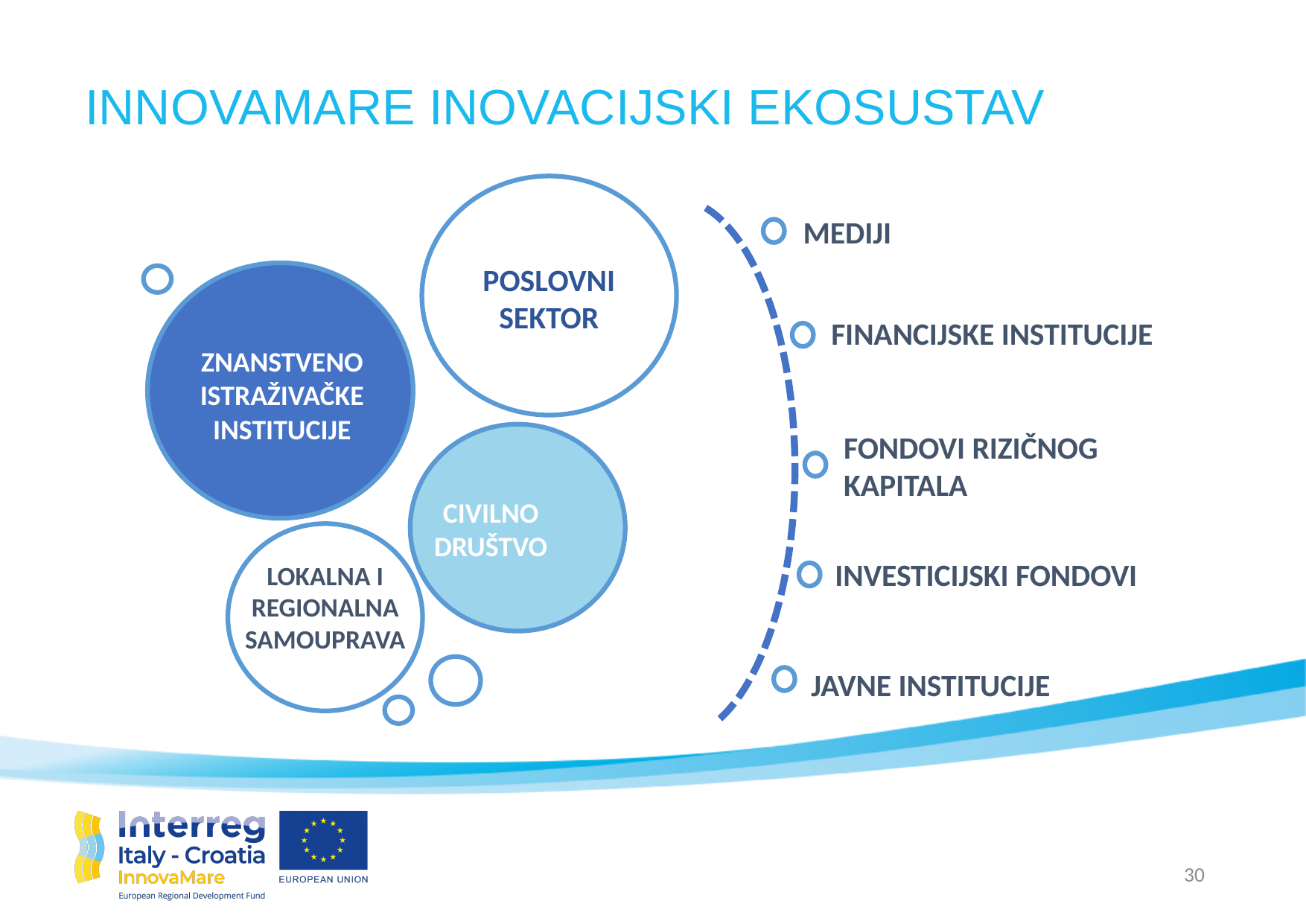

# INNOVAMARE INOVACIJSKI EKOSUSTAV

MEDIJI

POSLOVNI SEKTOR

FINANCIJSKE INSTITUCIJE

ZNANSTVENO ISTRAŽIVAČKE INSTITUCIJE
FONDOVI RIZIČNOG KAPITALA

CIVILNO DRUŠTVO

INVESTICIJSKI FONDOVI
LOKALNA I REGIONALNA SAMOUPRAVA

JAVNE INSTITUCIJE

30